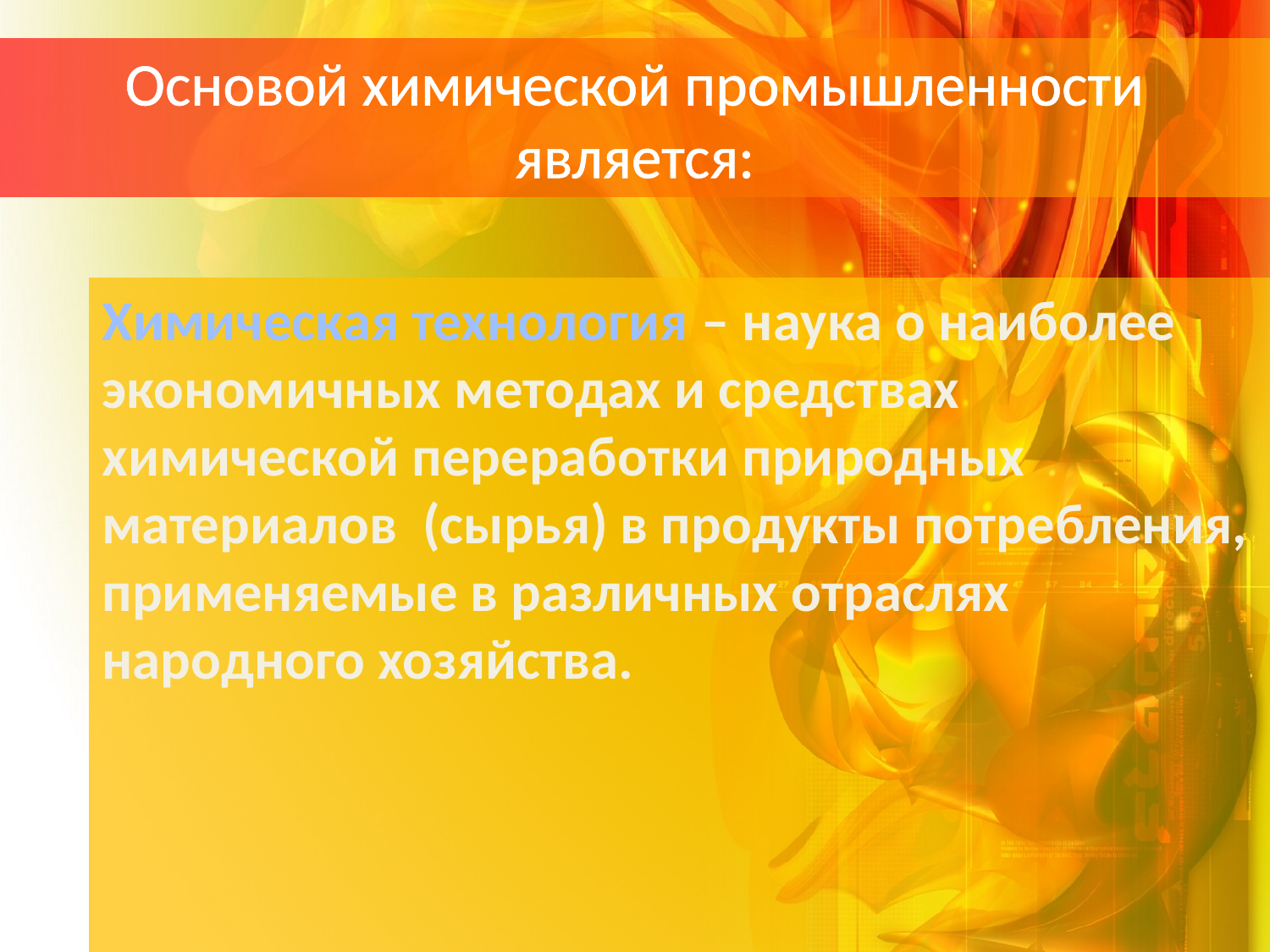

# Основой химической промышленности является:
Химическая технология – наука о наиболее экономичных методах и средствах химической переработки природных материалов  (сырья) в продукты потребления, применяемые в различных отраслях народного хозяйства.